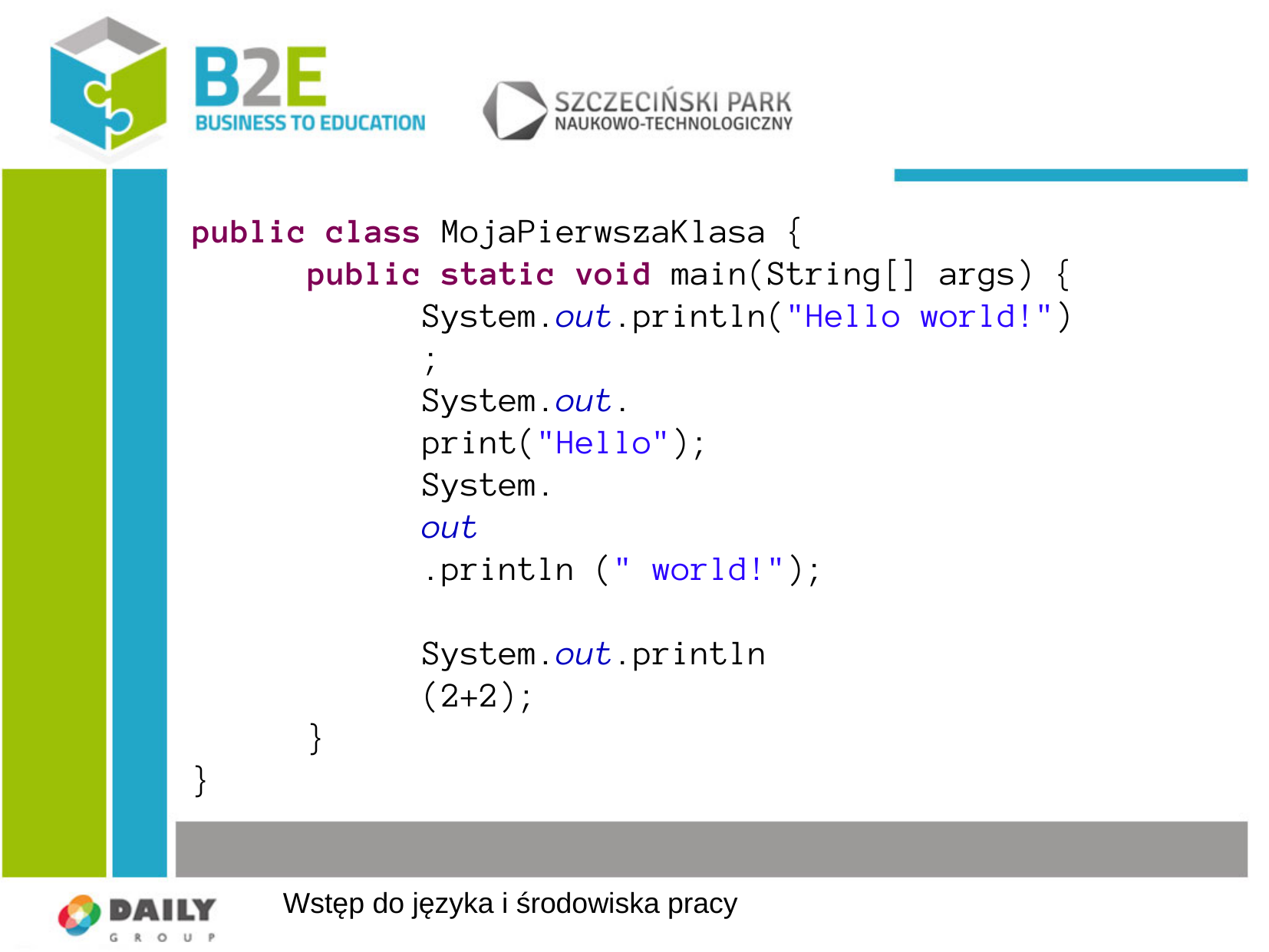

public class MojaPierwszaKlasa {
	public static void main(String[] args) {
		System.out.println("Hello world!")
		;
		System.out.
		print("Hello");
		System.
		out
		.println (" world!");

		System.out.println
		(2+2);
	}
}
Wstęp do języka i środowiska pracy